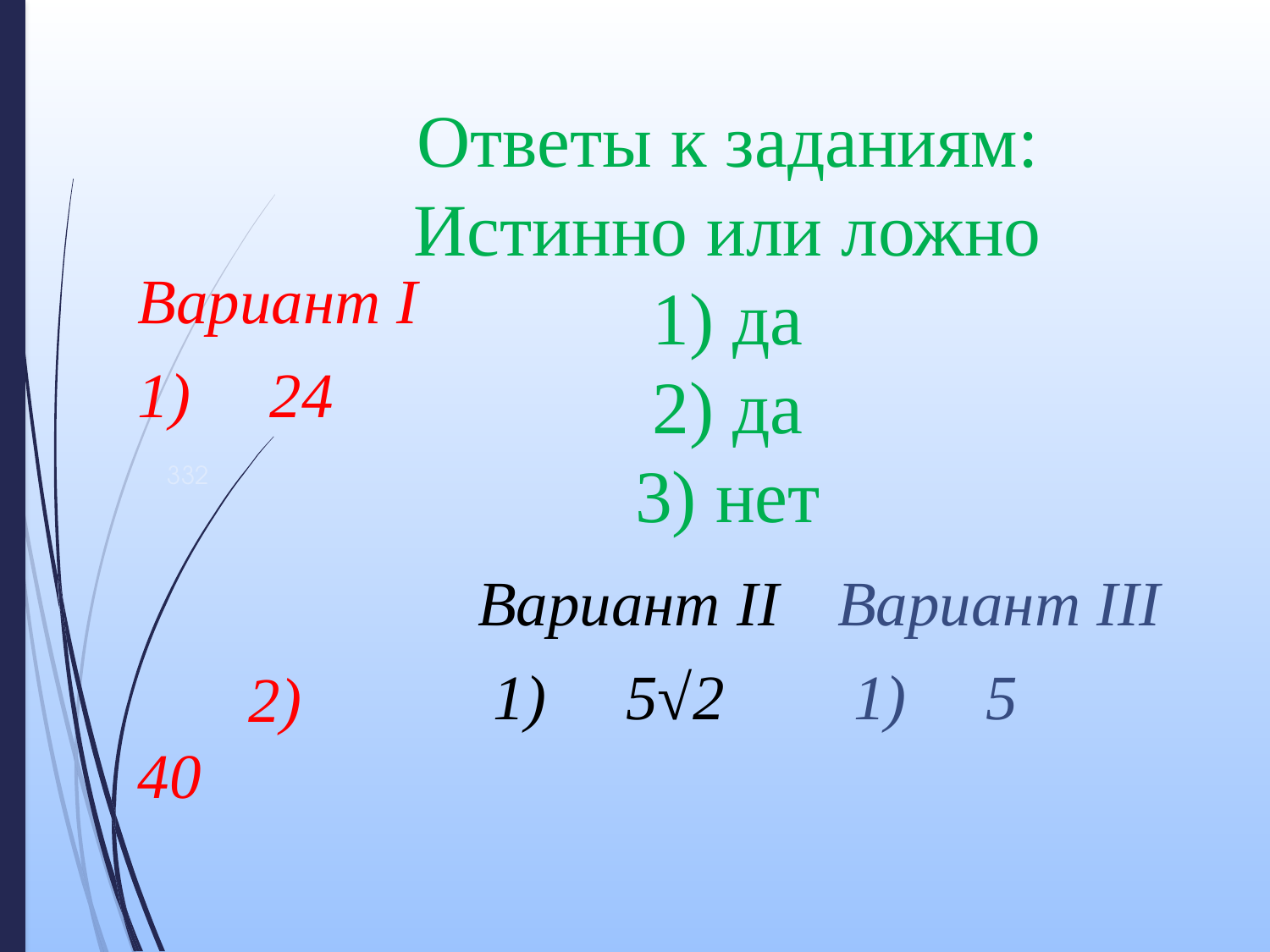

332
# Ответы к заданиям: Истинно или ложно 1) да 2) да 3) нет

Вариант II
 1)     5√2                                                                          2)     130

Вариант III
 1)     5                                                                          2)  53;  90

Вариант I
1)     24                                                                          2)     40